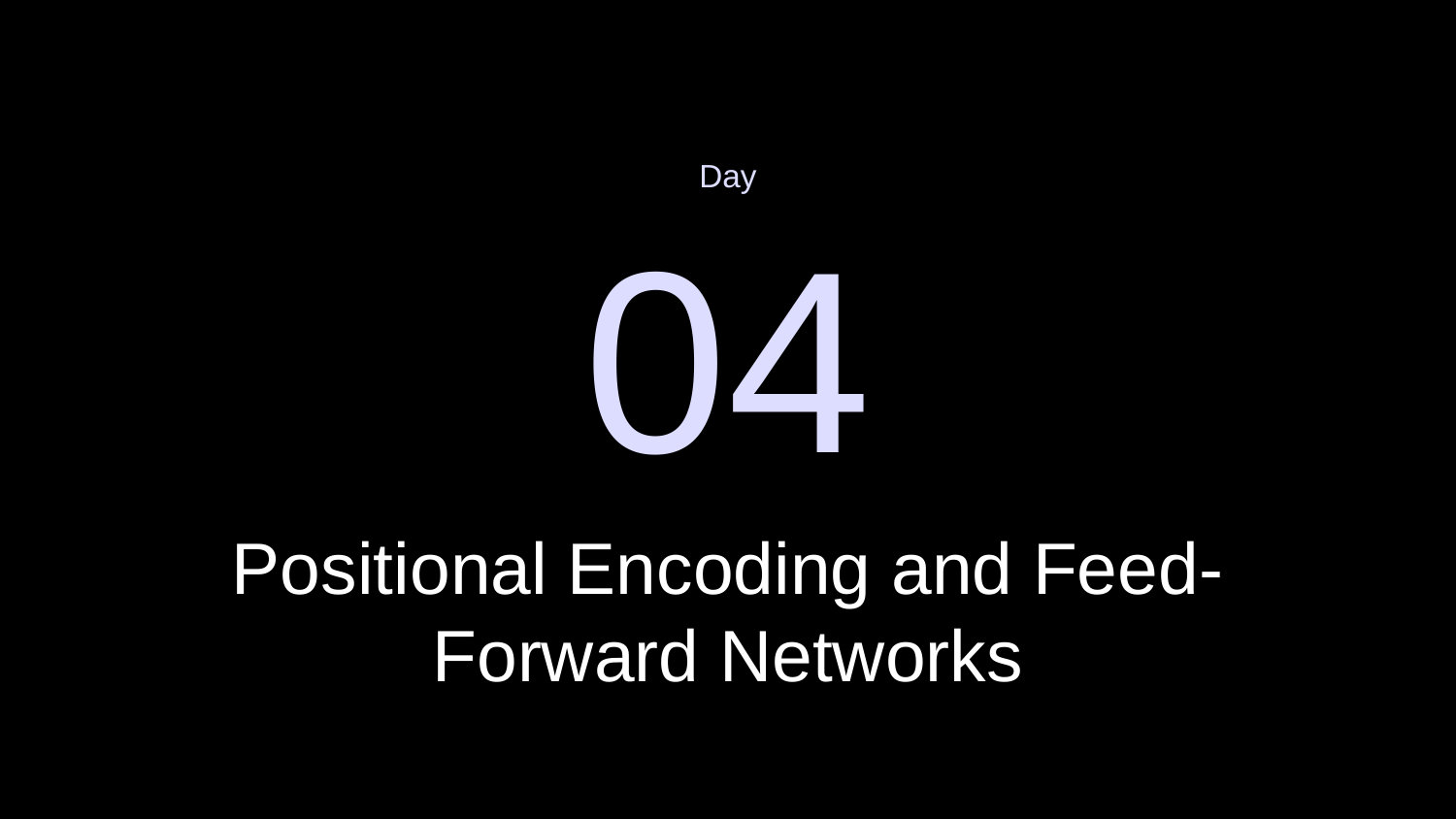

Day
04
# Positional Encoding and Feed-Forward Networks